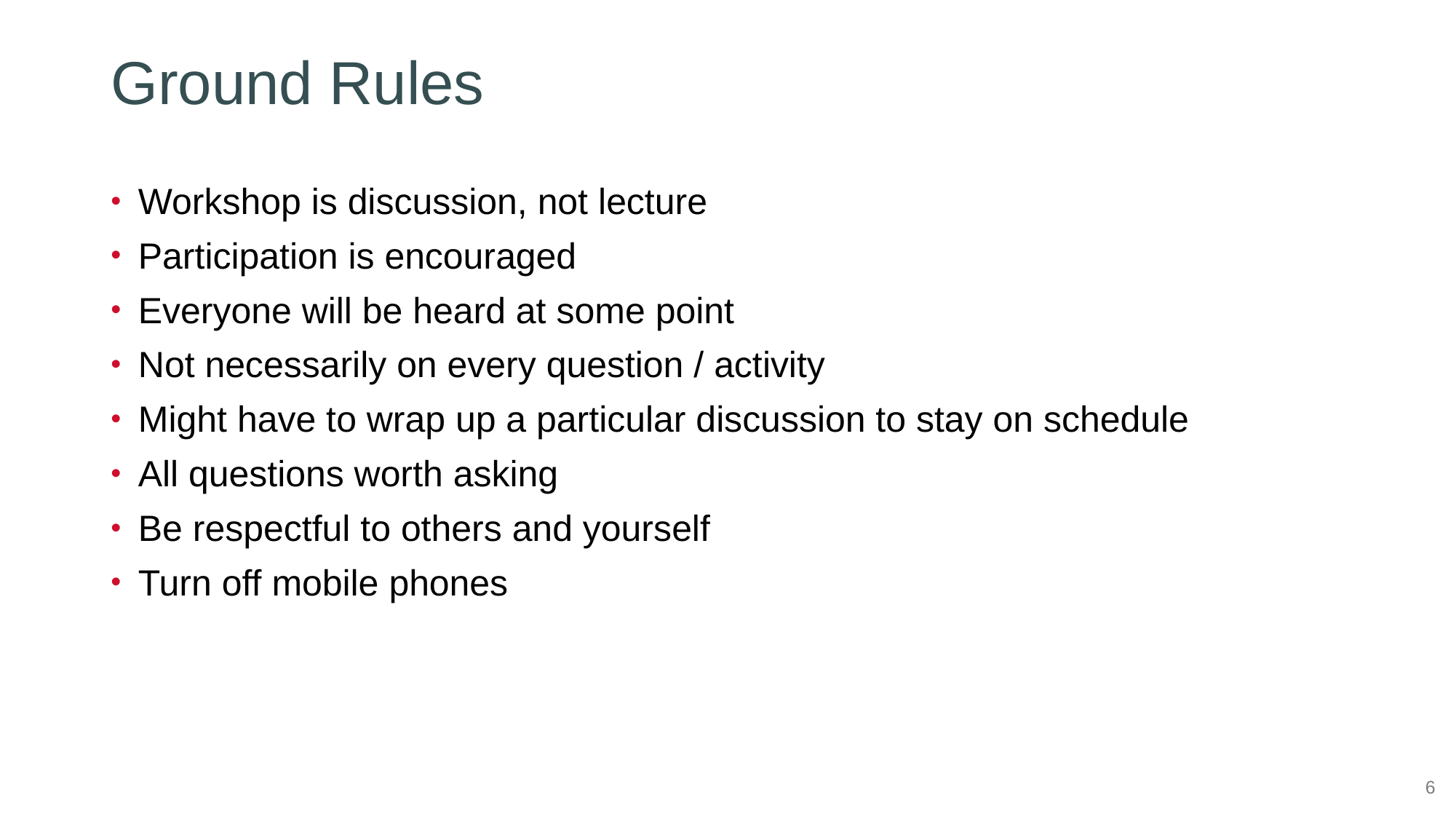

# Ground Rules
Workshop is discussion, not lecture
Participation is encouraged
Everyone will be heard at some point
Not necessarily on every question / activity
Might have to wrap up a particular discussion to stay on schedule
All questions worth asking
Be respectful to others and yourself
Turn off mobile phones

6